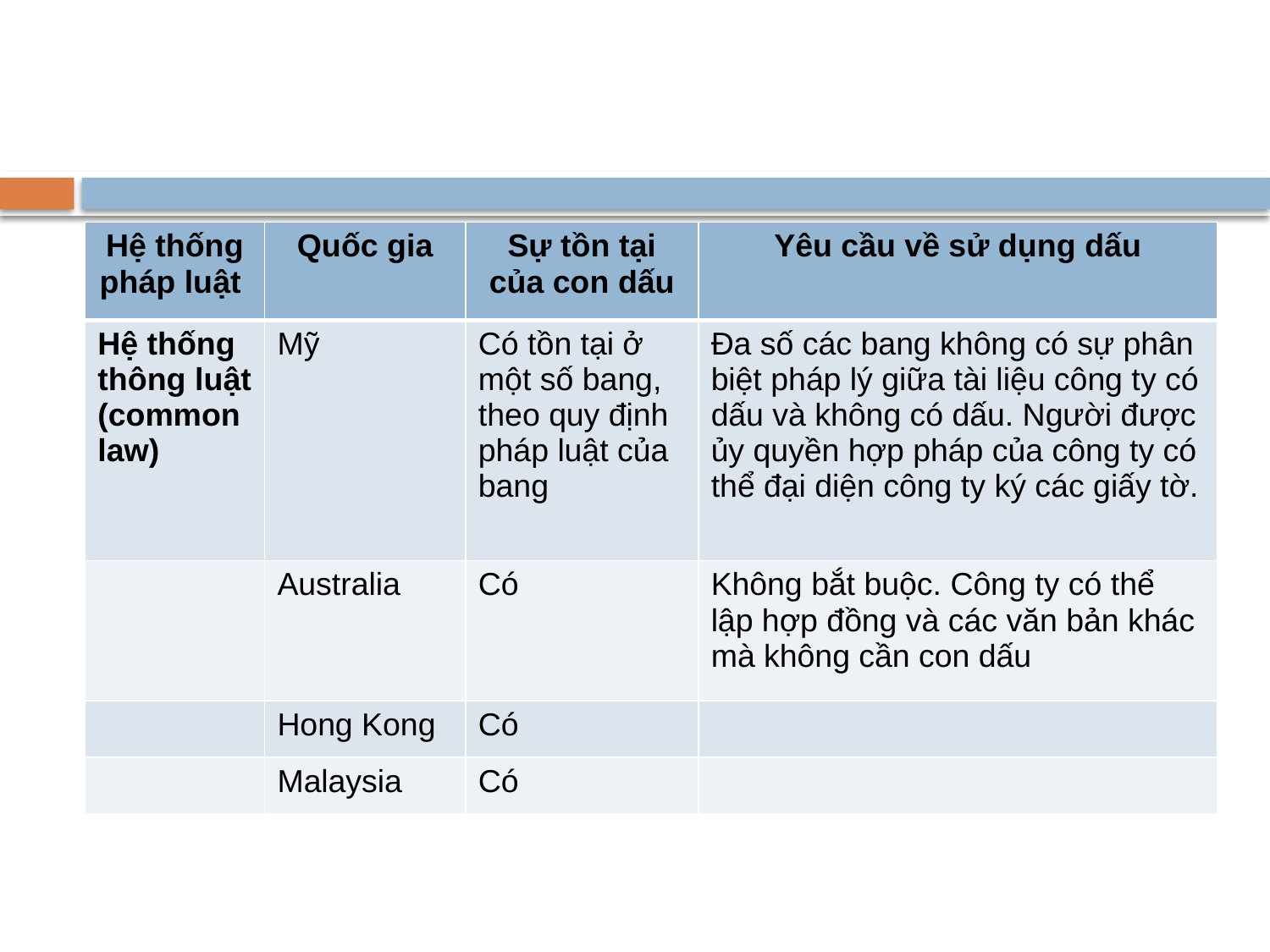

| Hệ thống pháp luật | Quốc gia | Sự tồn tại của con dấu | Yêu cầu về sử dụng dấu |
| --- | --- | --- | --- |
| Hệ thống thông luật (common law) | Mỹ | Có tồn tại ở một số bang, theo quy định pháp luật của bang | Đa số các bang không có sự phân biệt pháp lý giữa tài liệu công ty có dấu và không có dấu. Người được ủy quyền hợp pháp của công ty có thể đại diện công ty ký các giấy tờ. |
|  | Australia | Có | Không bắt buộc. Công ty có thể lập hợp đồng và các văn bản khác mà không cần con dấu |
|  | Hong Kong | Có |  |
|  | Malaysia | Có |  |